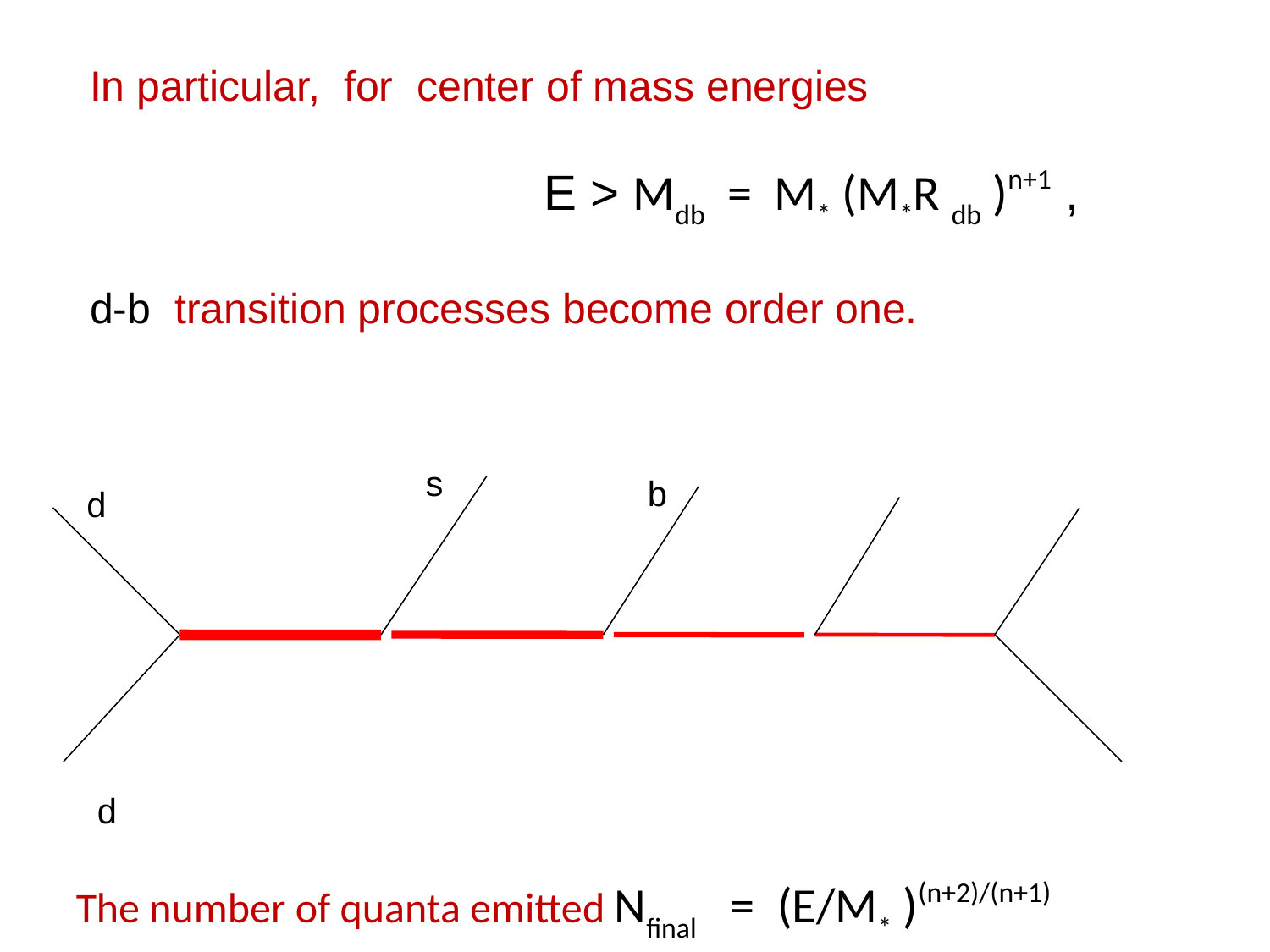

In particular,  for  center of mass energies

                                 E > Mdb  =  M* (M*R db )n+1 ,

d-b  transition processes become order one.

s
b
d
d
The number of quanta emitted Nfinal   =  (E/M* )(n+2)/(n+1)